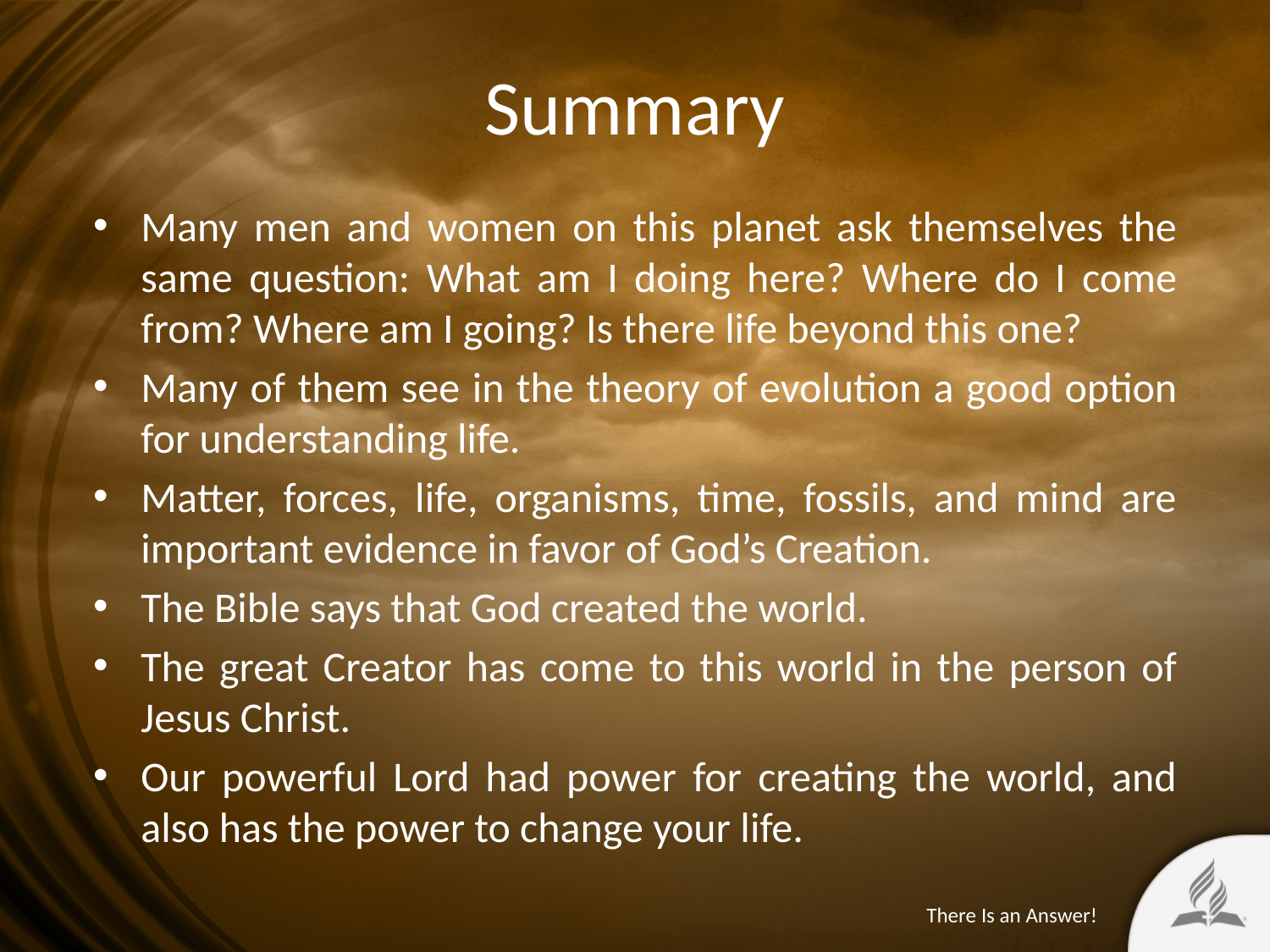

# Summary
Many men and women on this planet ask themselves the same question: What am I doing here? Where do I come from? Where am I going? Is there life beyond this one?
Many of them see in the theory of evolution a good option for understanding life.
Matter, forces, life, organisms, time, fossils, and mind are important evidence in favor of God’s Creation.
The Bible says that God created the world.
The great Creator has come to this world in the person of Jesus Christ.
Our powerful Lord had power for creating the world, and also has the power to change your life.
There Is an Answer!